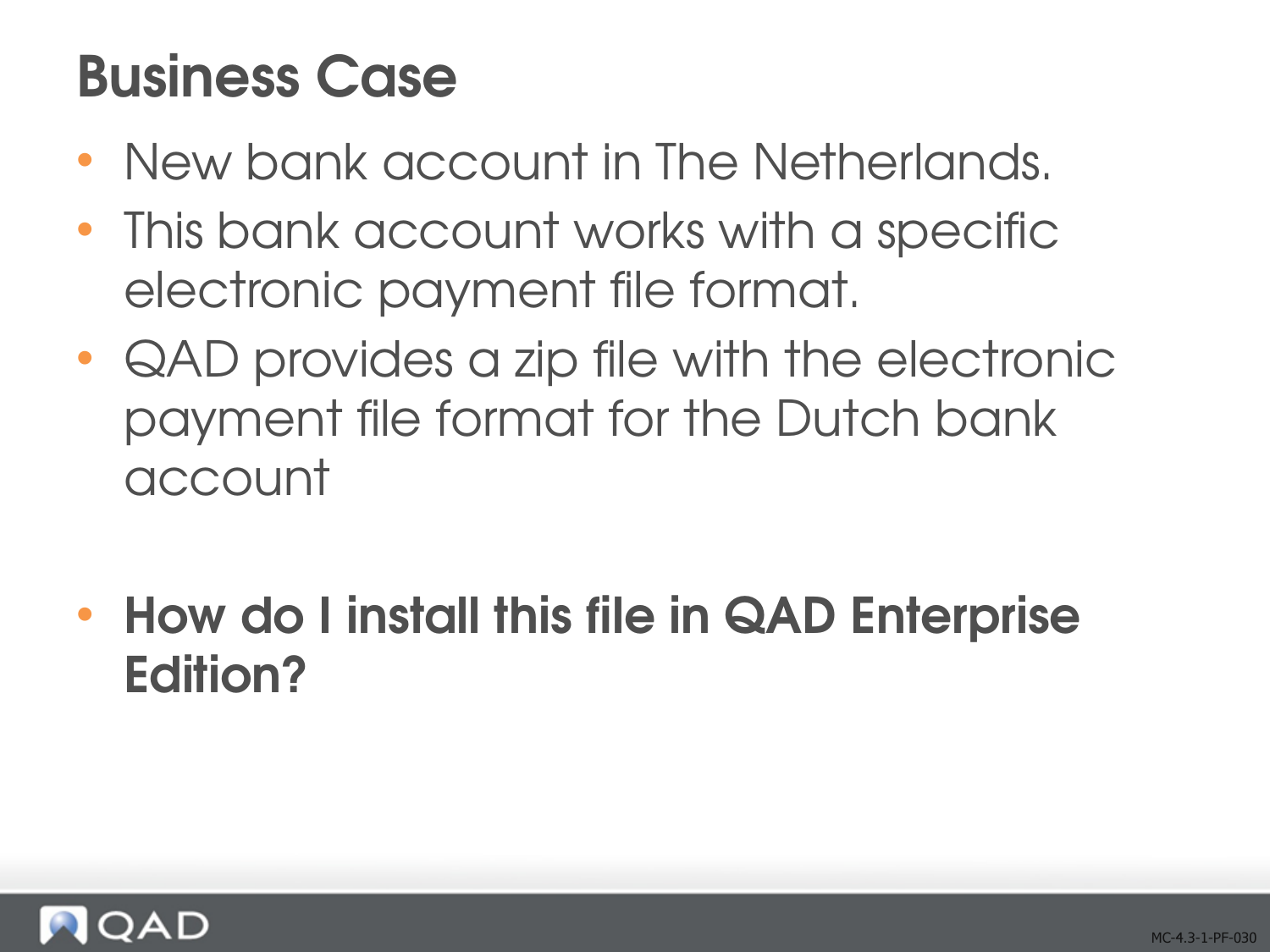

# Business Case
New bank account in The Netherlands.
This bank account works with a specific electronic payment file format.
QAD provides a zip file with the electronic payment file format for the Dutch bank account

How do I install this file in QAD Enterprise Edition?
MC-4.3-1-PF-030